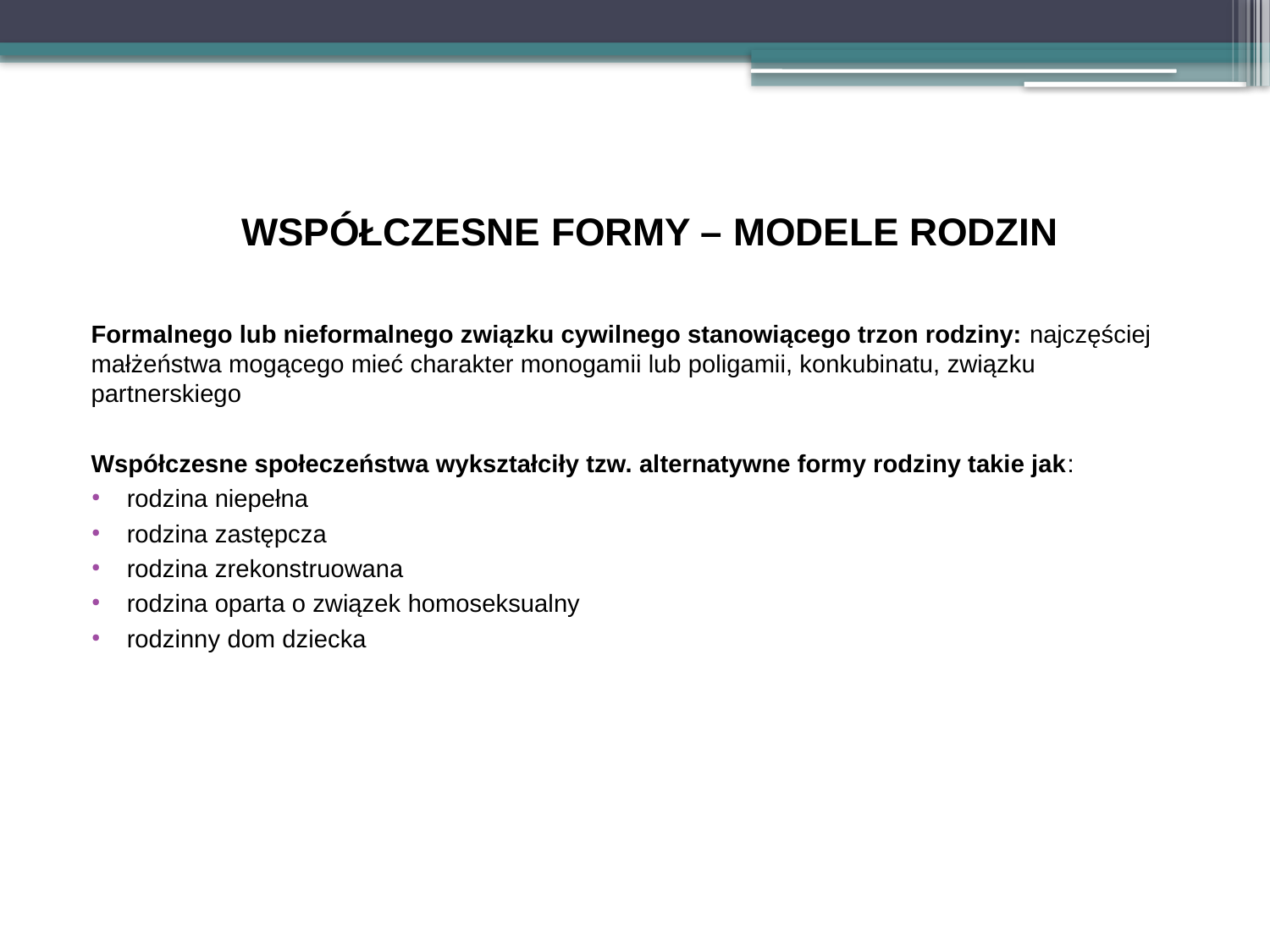

# WSPÓŁCZESNE FORMY – MODELE RODZIN
Formalnego lub nieformalnego związku cywilnego stanowiącego trzon rodziny: najczęściej małżeństwa mogącego mieć charakter monogamii lub poligamii, konkubinatu, związku partnerskiego

Współczesne społeczeństwa wykształciły tzw. alternatywne formy rodziny takie jak:
rodzina niepełna
rodzina zastępcza
rodzina zrekonstruowana
rodzina oparta o związek homoseksualny
rodzinny dom dziecka